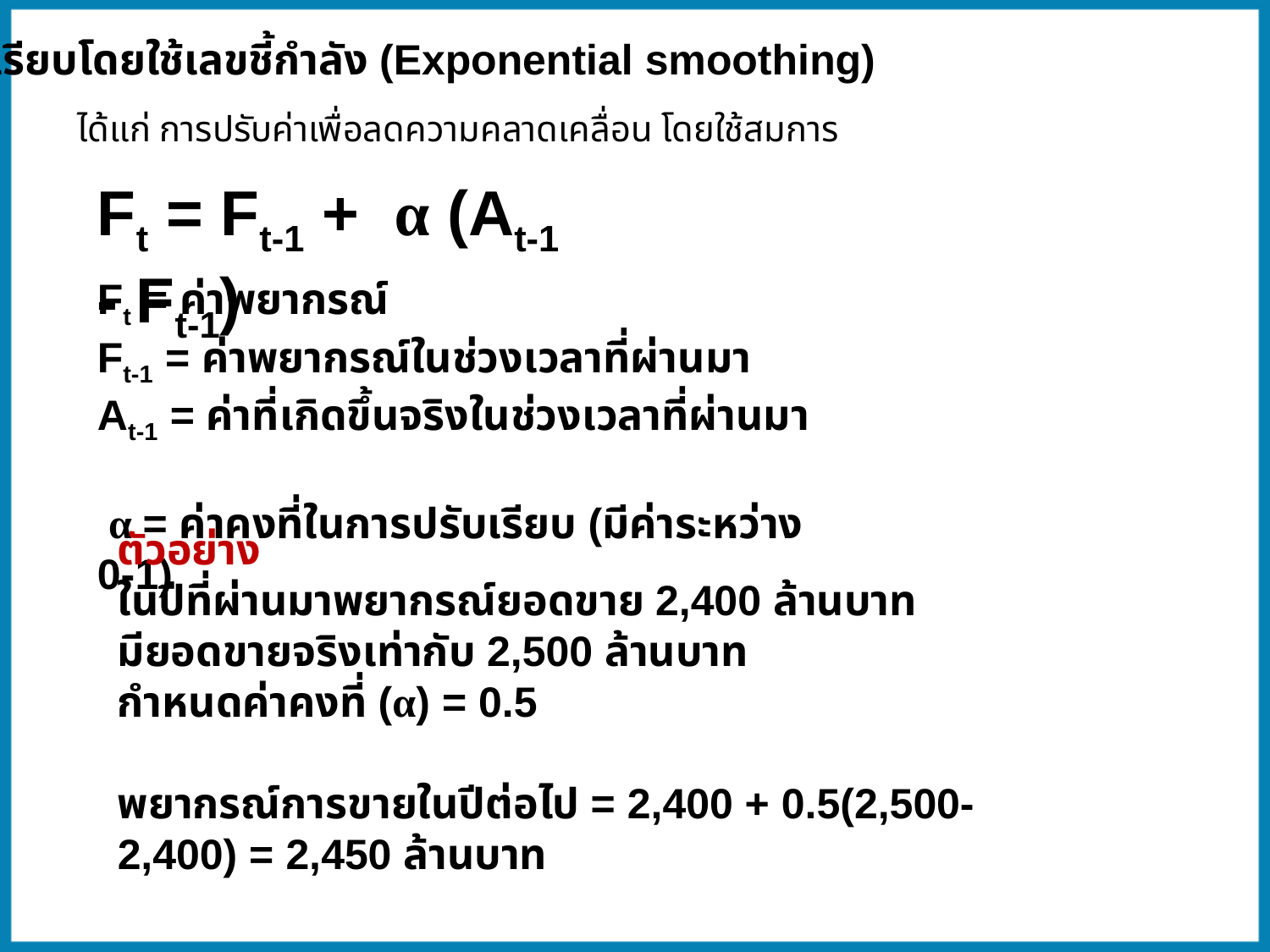

การปรับเรียบโดยใช้เลขชี้กำลัง (Exponential smoothing)
ได้แก่ การปรับค่าเพื่อลดความคลาดเคลื่อน โดยใช้สมการ
Ft = Ft-1 +  α (At-1 - Ft-1)
Ft = ค่าพยากรณ์
Ft-1 = ค่าพยากรณ์ในช่วงเวลาที่ผ่านมา
At-1 = ค่าที่เกิดขึ้นจริงในช่วงเวลาที่ผ่านมา
 α = ค่าคงที่ในการปรับเรียบ (มีค่าระหว่าง 0-1)
ตัวอย่าง
ในปีที่ผ่านมาพยากรณ์ยอดขาย 2,400 ล้านบาท
มียอดขายจริงเท่ากับ 2,500 ล้านบาท
กำหนดค่าคงที่ (α) = 0.5

พยากรณ์การขายในปีต่อไป = 2,400 + 0.5(2,500-2,400) = 2,450 ล้านบาท